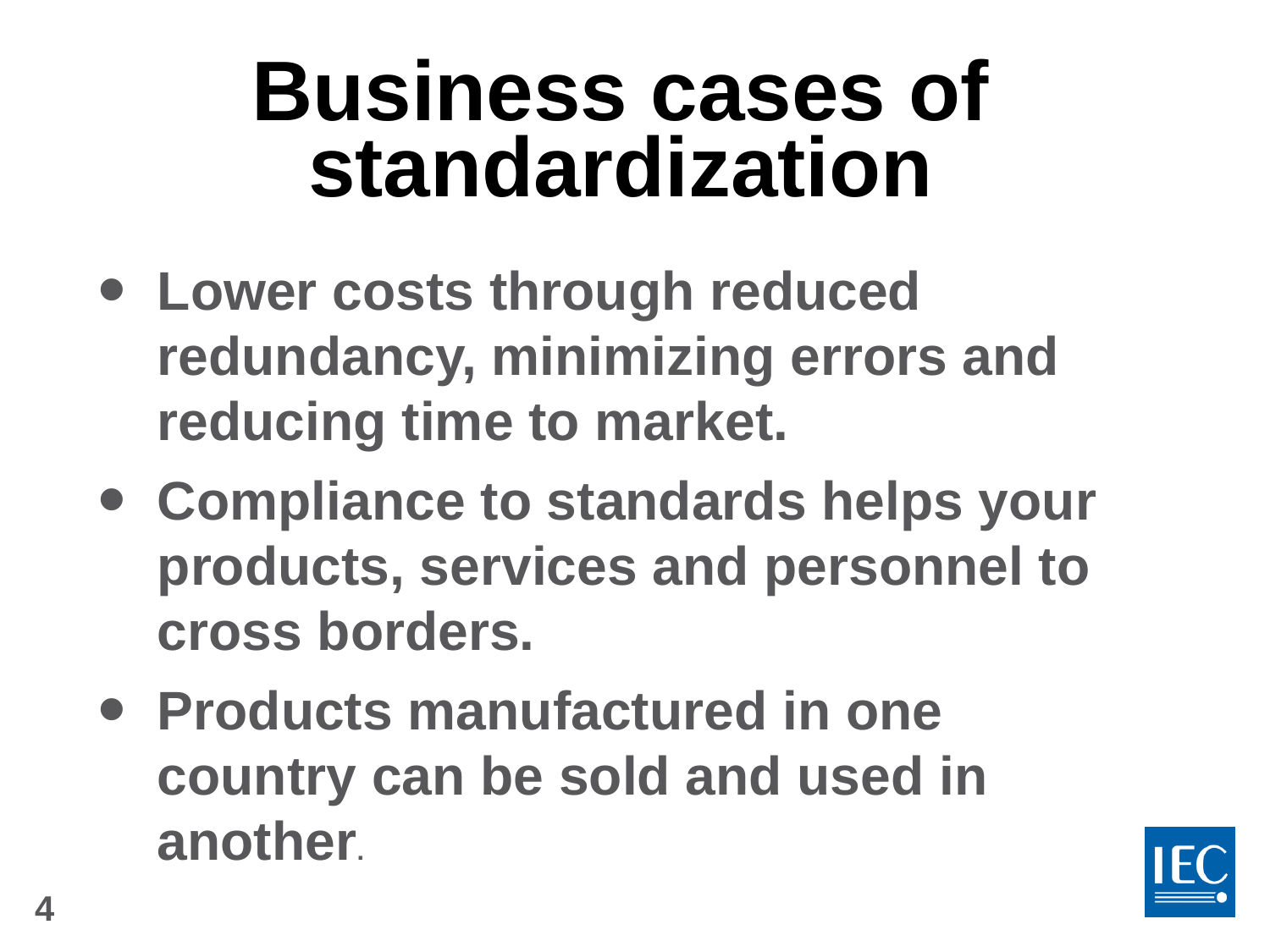

# Business cases of standardization
Lower costs through reduced redundancy, minimizing errors and reducing time to market.
Compliance to standards helps your products, services and personnel to cross borders.
Products manufactured in one country can be sold and used in another.